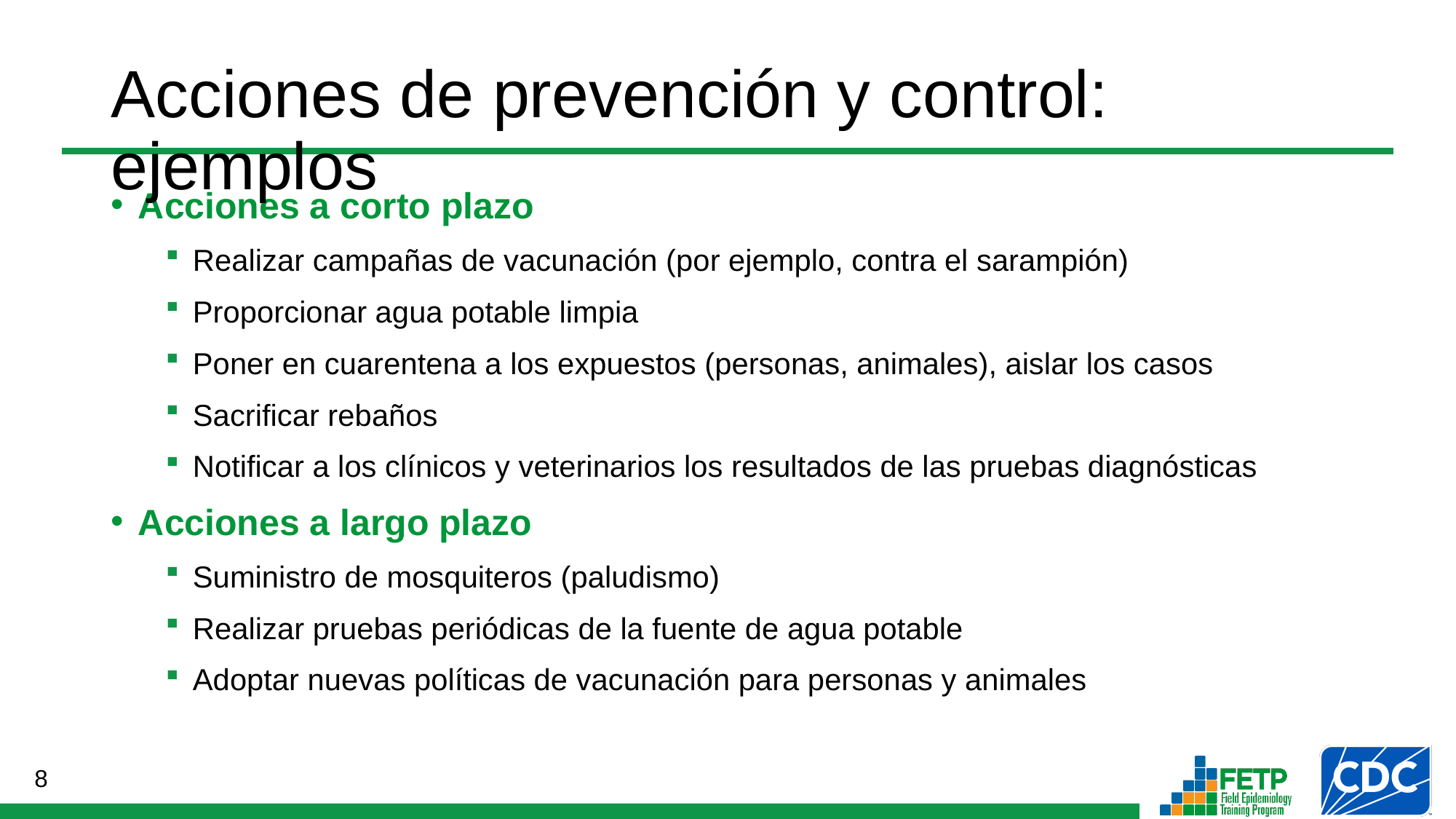

# Acciones de prevención y control: ejemplos
Acciones a corto plazo
Realizar campañas de vacunación (por ejemplo, contra el sarampión)
Proporcionar agua potable limpia
Poner en cuarentena a los expuestos (personas, animales), aislar los casos
Sacrificar rebaños
Notificar a los clínicos y veterinarios los resultados de las pruebas diagnósticas
Acciones a largo plazo
Suministro de mosquiteros (paludismo)
Realizar pruebas periódicas de la fuente de agua potable
Adoptar nuevas políticas de vacunación para personas y animales